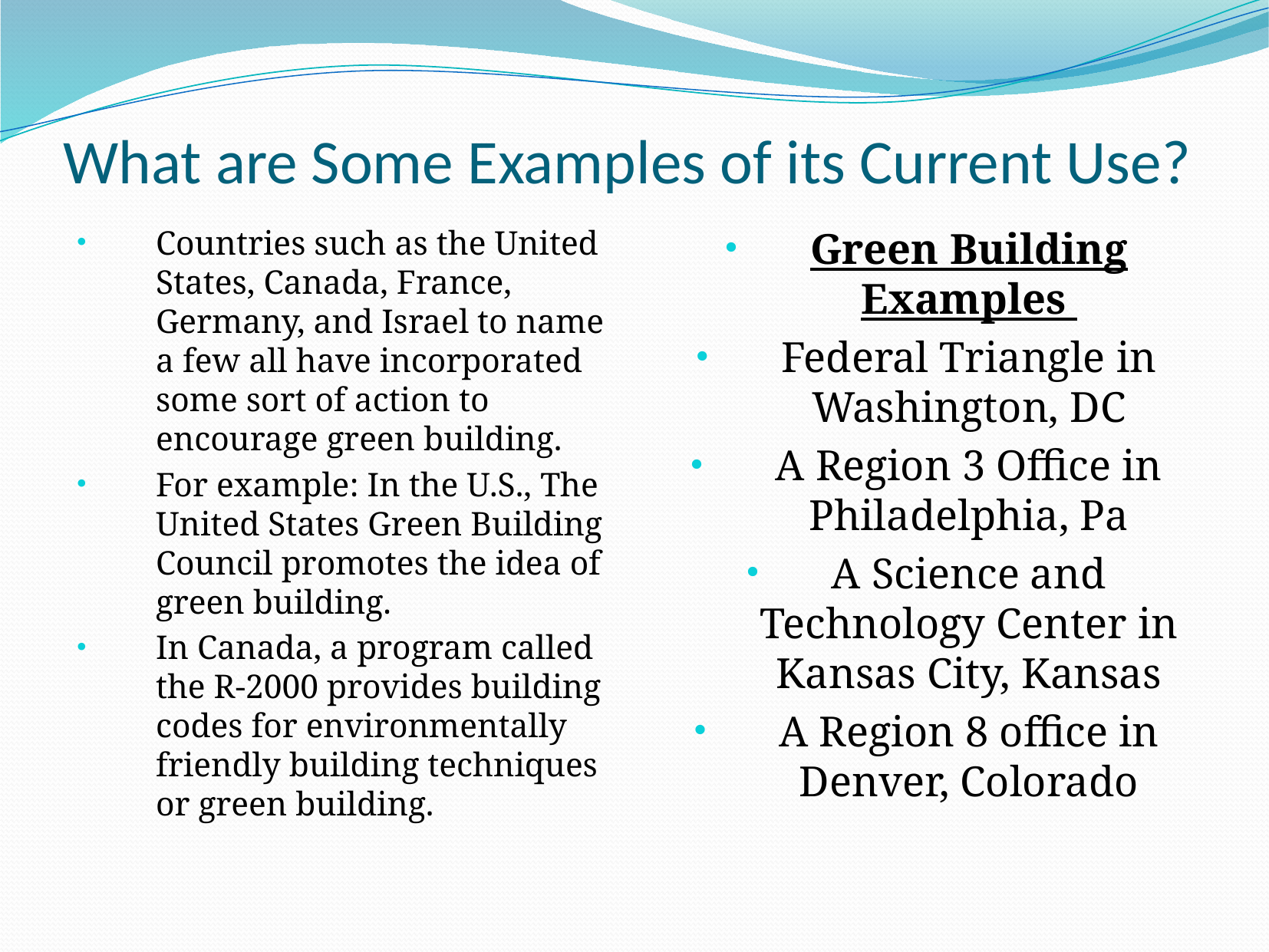

# What are Some Examples of its Current Use?
Countries such as the United States, Canada, France, Germany, and Israel to name a few all have incorporated some sort of action to encourage green building.
For example: In the U.S., The United States Green Building Council promotes the idea of green building.
In Canada, a program called the R-2000 provides building codes for environmentally friendly building techniques or green building.
Green Building Examples
Federal Triangle in Washington, DC
A Region 3 Office in Philadelphia, Pa
A Science and Technology Center in Kansas City, Kansas
A Region 8 office in Denver, Colorado